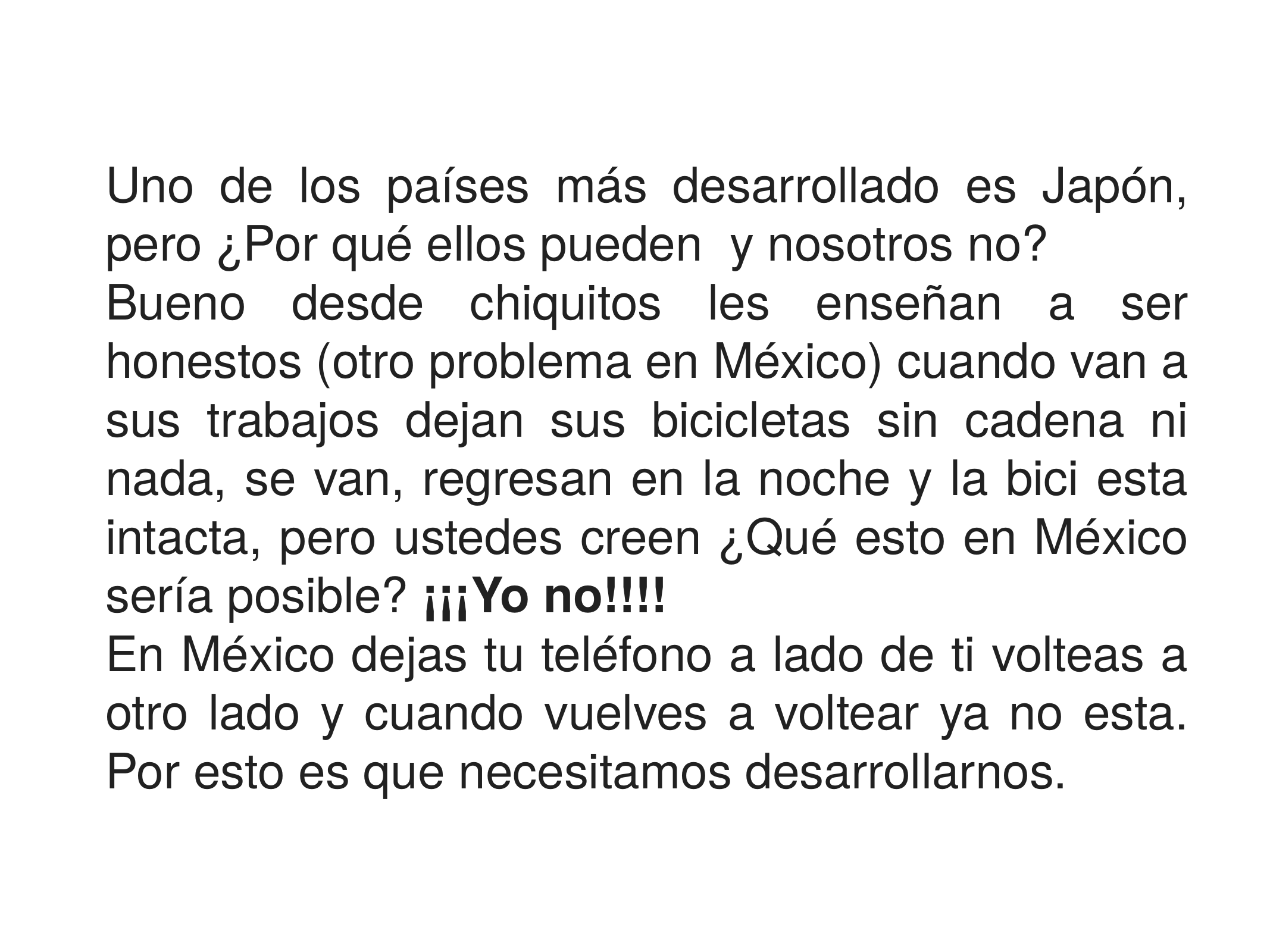

Uno de los países más desarrollado es Japón, pero ¿Por qué ellos pueden  y nosotros no?
Bueno desde chiquitos les enseñan a ser honestos (otro problema en México) cuando van a sus trabajos dejan sus bicicletas sin cadena ni nada, se van, regresan en la noche y la bici esta intacta, pero ustedes creen ¿Qué esto en México sería posible? ¡¡¡Yo no!!!!
En México dejas tu teléfono a lado de ti volteas a otro lado y cuando vuelves a voltear ya no esta. Por esto es que necesitamos desarrollarnos.